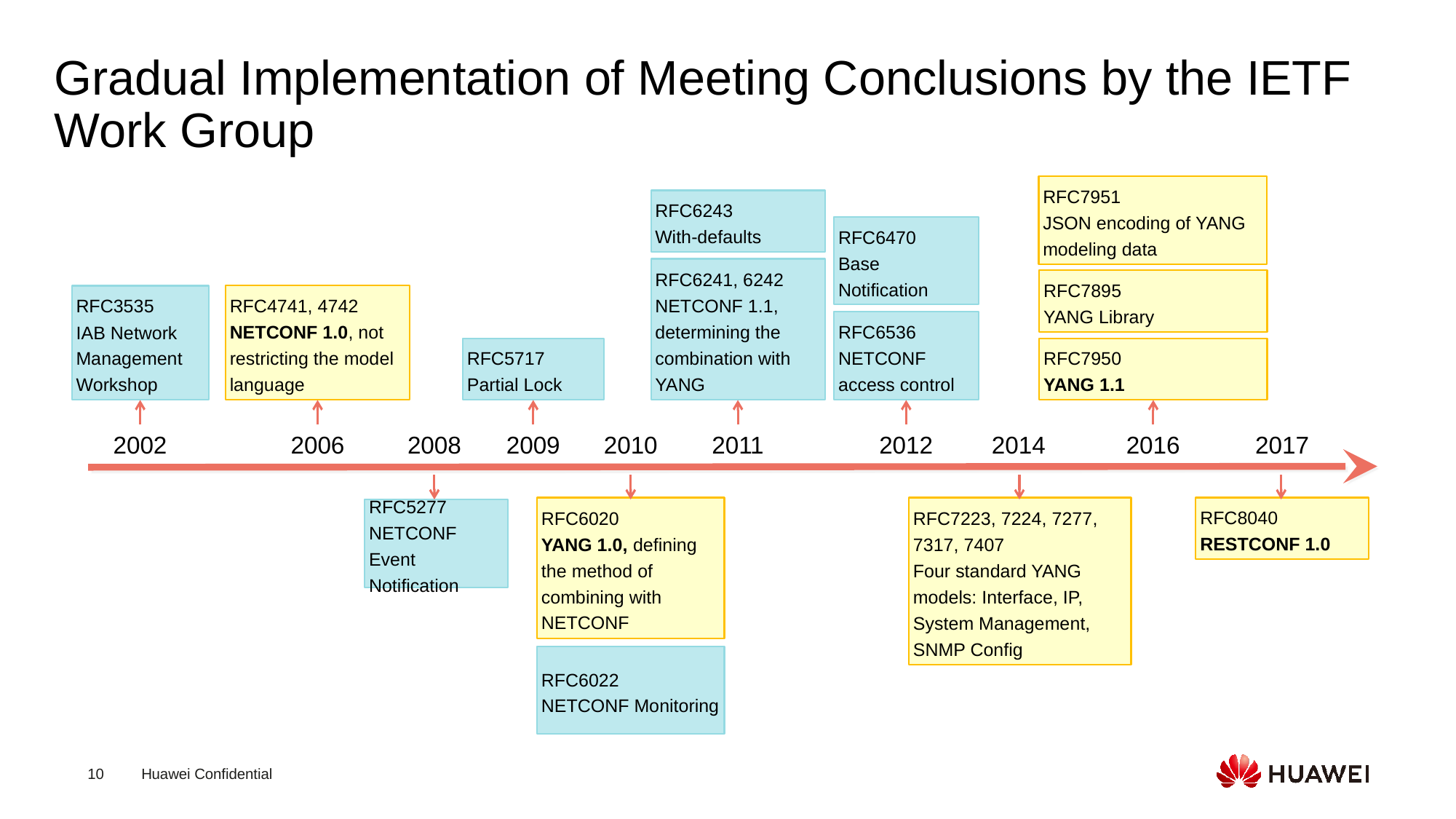

# Gradual Implementation of Meeting Conclusions by the IETF Work Group
RFC7951
JSON encoding of YANG modeling data
RFC6243
With-defaults
RFC6470
Base Notification
RFC6241, 6242
NETCONF 1.1, determining the combination with YANG
RFC7895
YANG Library
RFC4741, 4742
NETCONF 1.0, not restricting the model language
RFC3535
IAB Network Management Workshop
RFC6536
NETCONF access control
RFC5717
Partial Lock
RFC7950
YANG 1.1
2002
2006
2008
2009
2010
2011
2012
2014
2016
2017

RFC6020
YANG 1.0, defining the method of combining with NETCONF
RFC7223, 7224, 7277, 7317, 7407
Four standard YANG models: Interface, IP, System Management, SNMP Config
RFC8040
RESTCONF 1.0
RFC5277
NETCONF Event Notification
RFC6022
NETCONF Monitoring